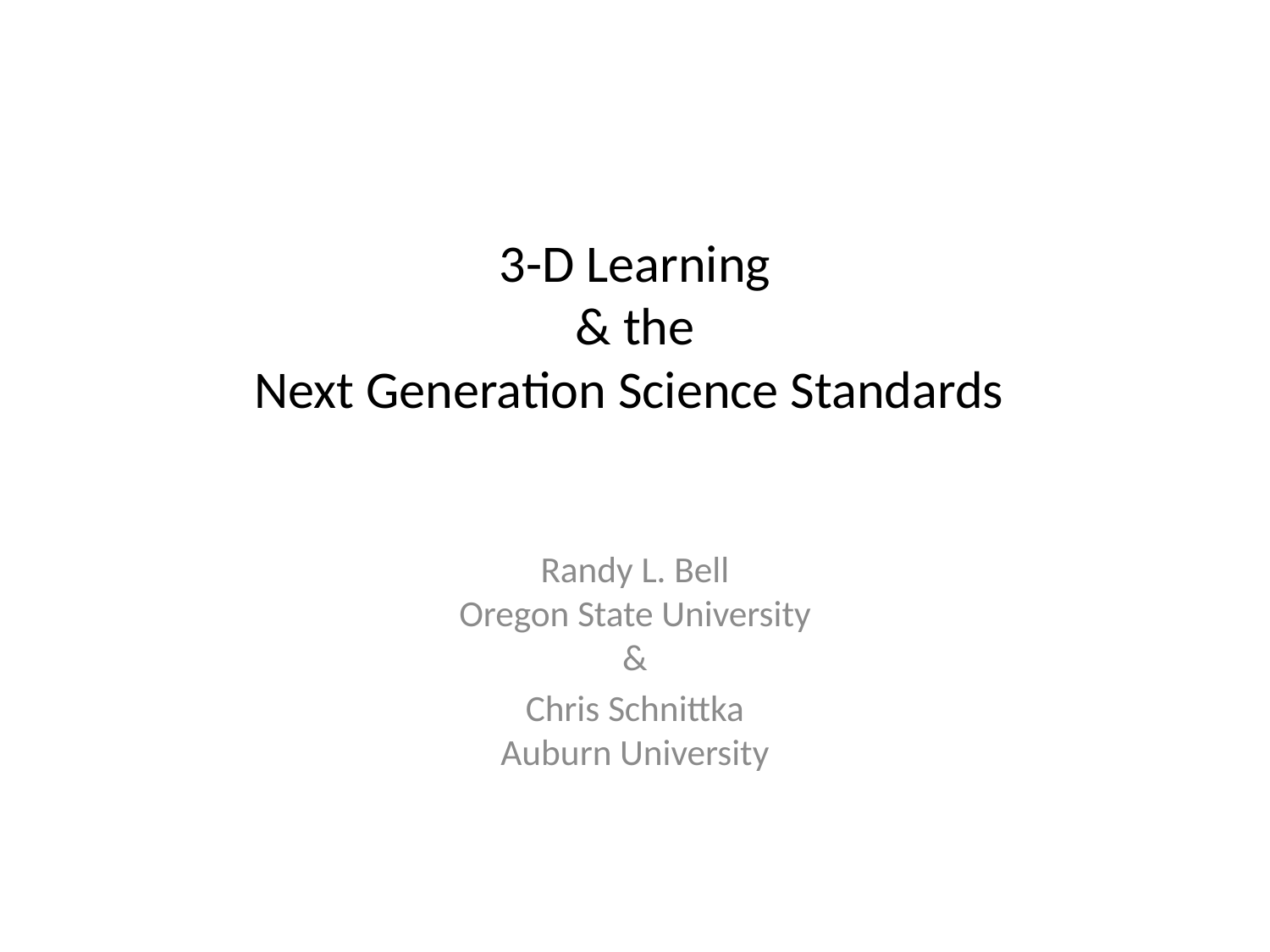

# 3-D Learning & the Next Generation Science Standards
Randy L. Bell
Oregon State University
&
Chris Schnittka
Auburn University